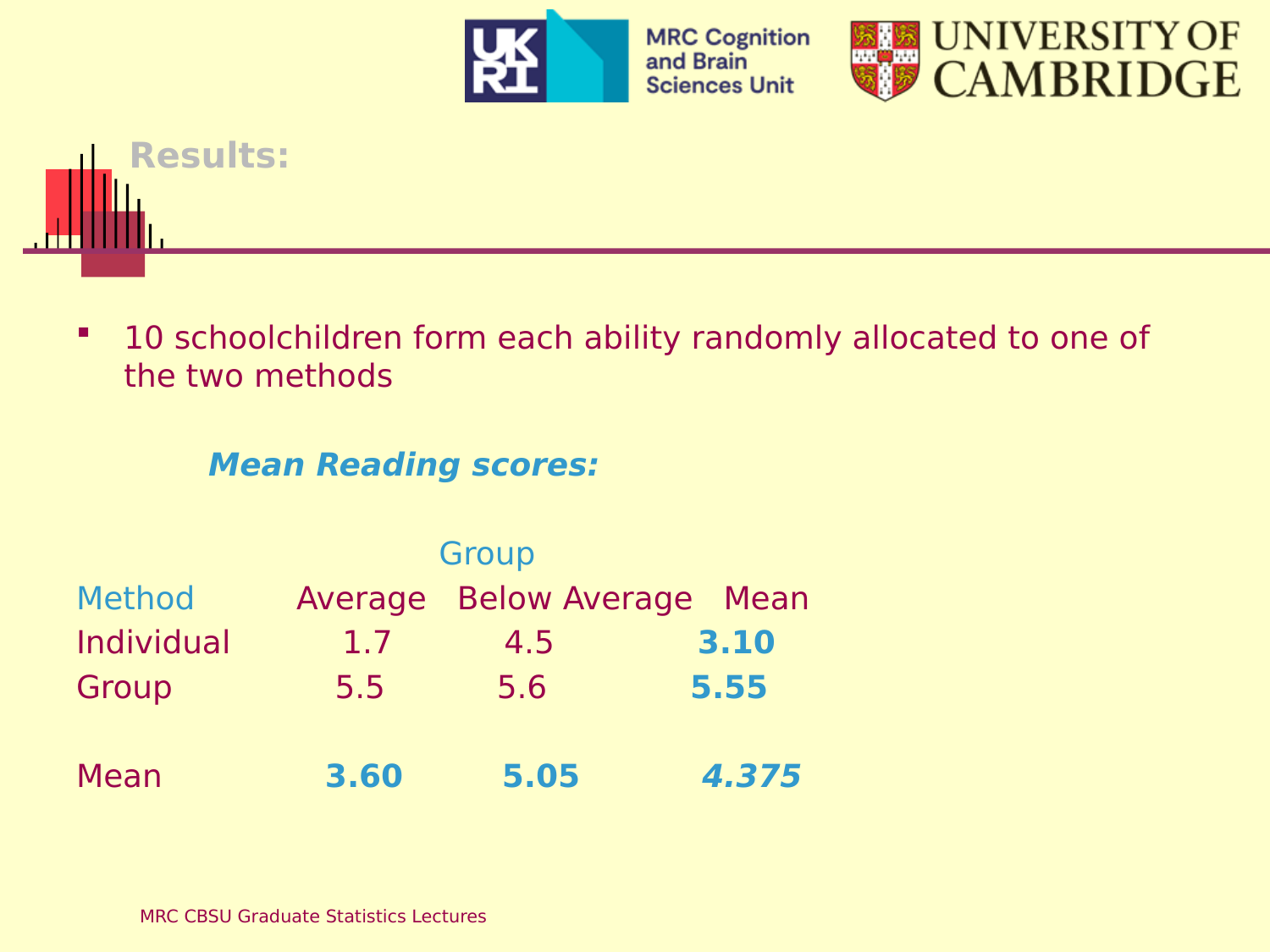

# Results:

10 schoolchildren form each ability randomly allocated to one of the two methods

            Mean Reading scores:

			      Group
Method          Average   Below Average   Mean
Individual           1.7           4.5              3.10
Group                5.5           5.6              5.55

Mean                3.60         5.05            4.375

MRC CBSU Graduate Statistics Lectures